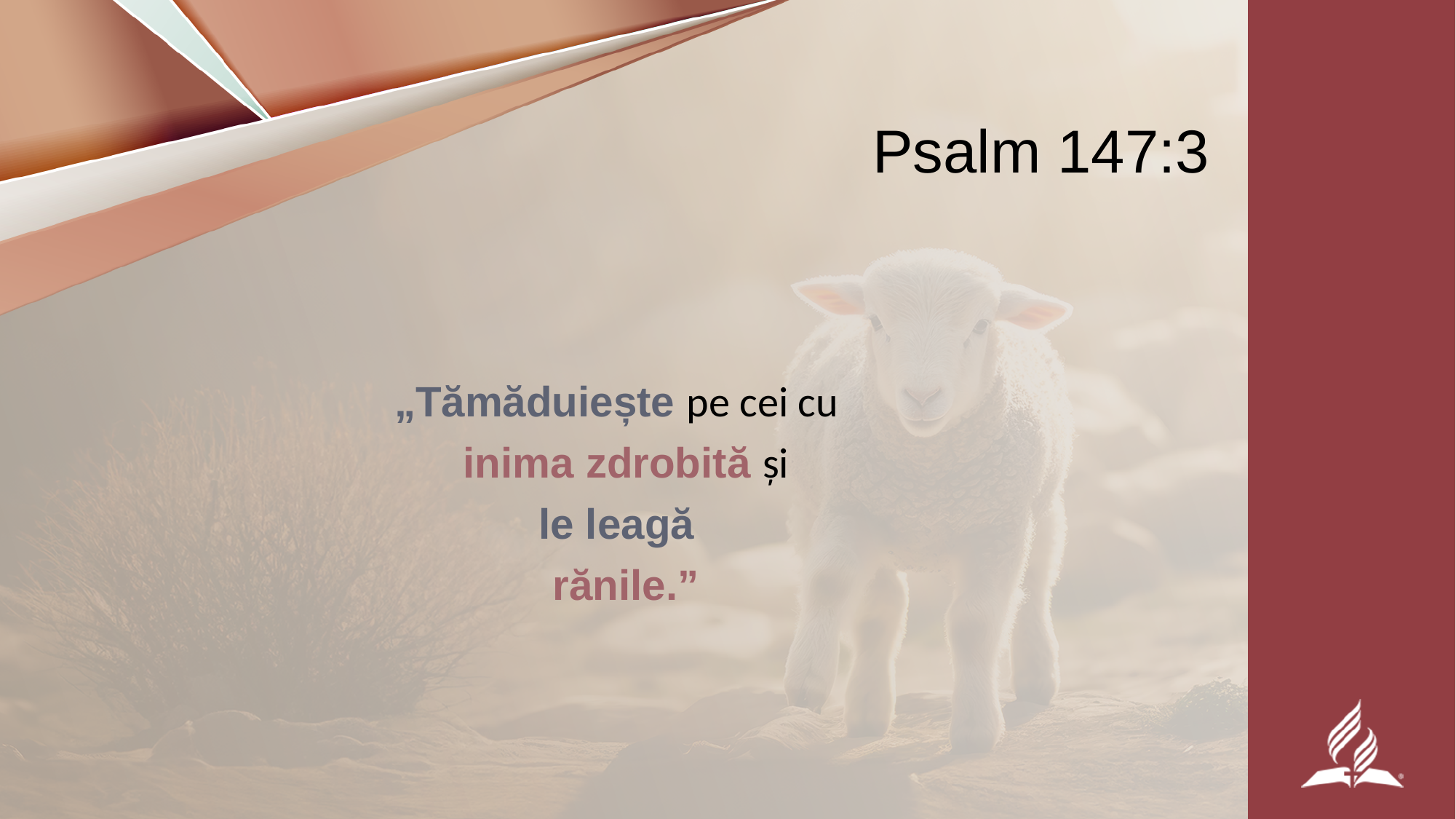

# Psalm 147:3

„Tămăduiește pe cei cu
inima zdrobită și
le leagă
rănile.”